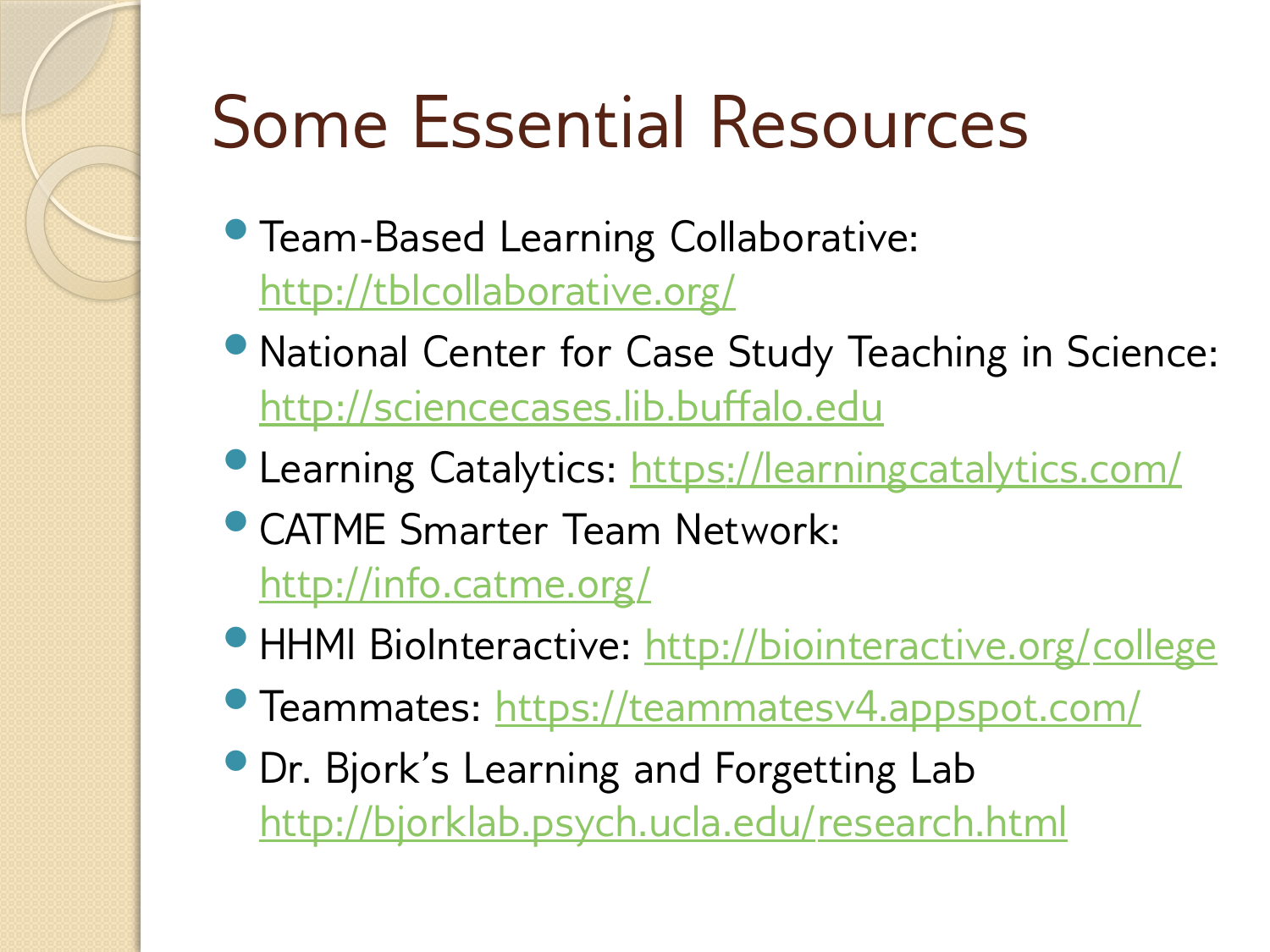

# Some Essential Resources
Team-Based Learning Collaborative: http://tblcollaborative.org/
National Center for Case Study Teaching in Science: http://sciencecases.lib.buffalo.edu
Learning Catalytics: https://learningcatalytics.com/
CATME Smarter Team Network: http://info.catme.org/
HHMI BioInteractive: http://biointeractive.org/college
Teammates: https://teammatesv4.appspot.com/
Dr. Bjork’s Learning and Forgetting Lab http://bjorklab.psych.ucla.edu/research.html